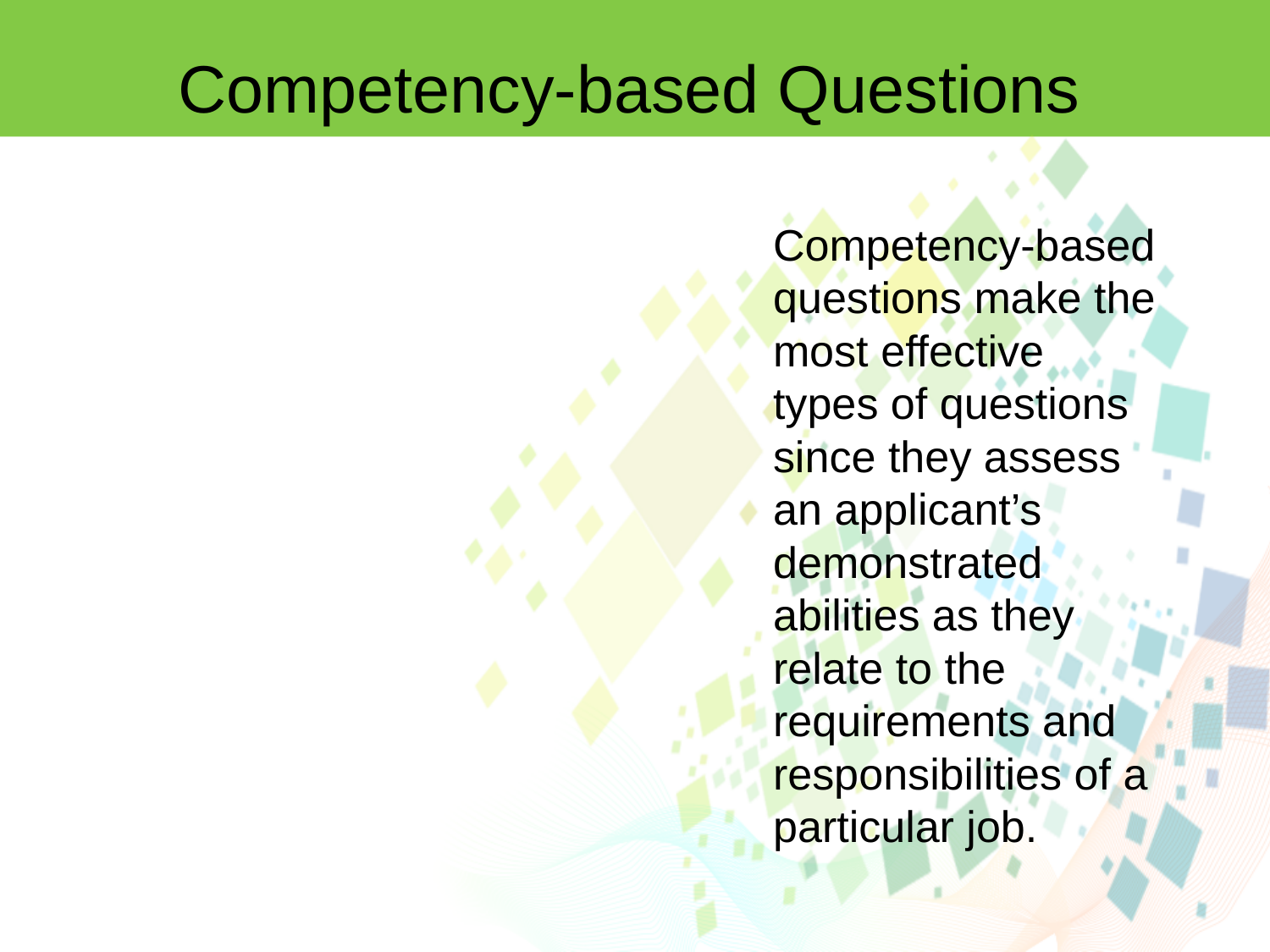

Competency-based Questions
Competency-based questions make the most effective types of questions since they assess an applicant’s demonstrated abilities as they relate to the requirements and
responsibilities of a particular job.